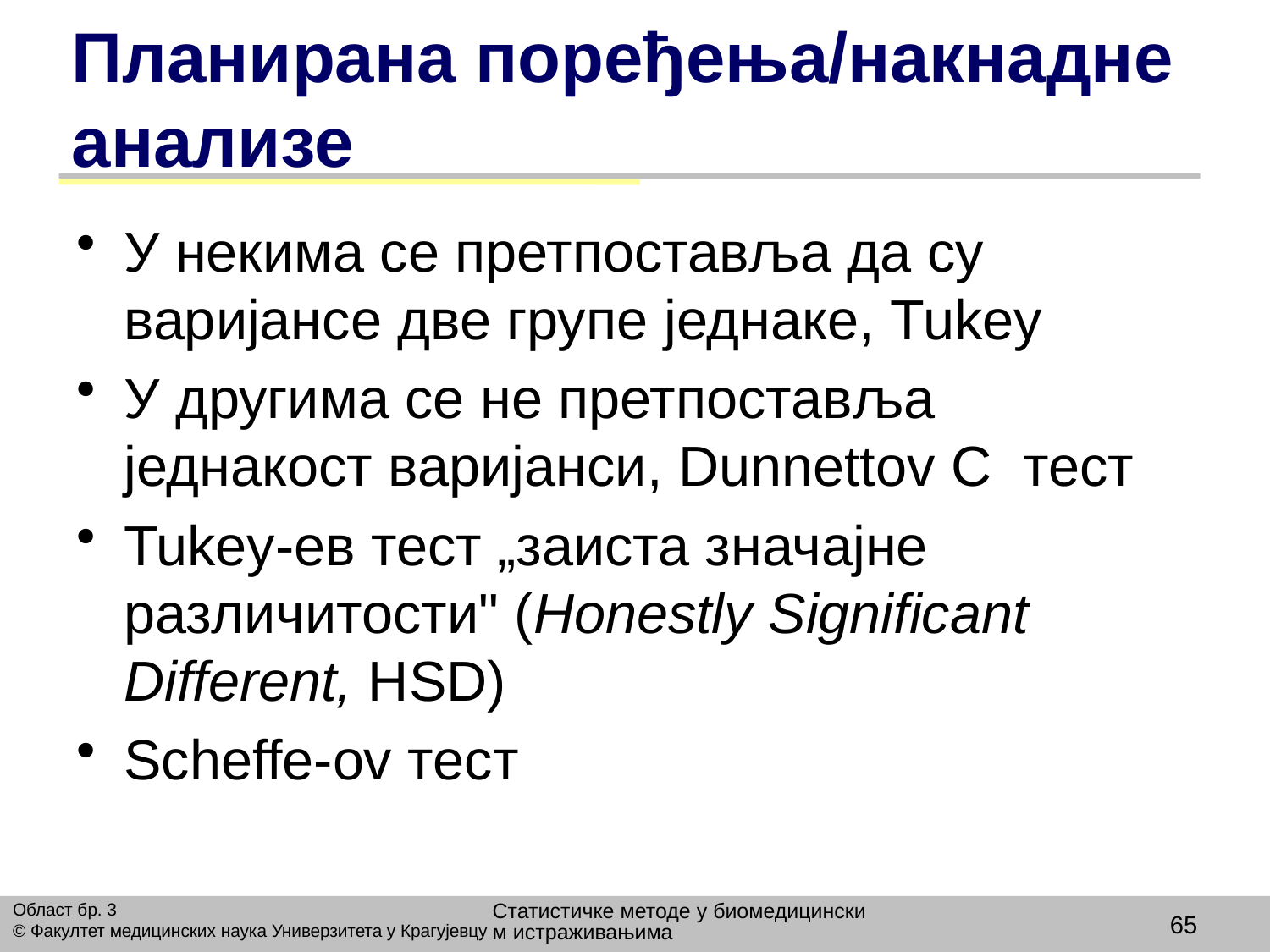

# Планирана поређења/накнадне анализе
У некима се претпоставља да су варијансе две групе једнаке, Tukey
У другима се не претпоставља једнакост варијанси, Dunnettov C  тест
Tukey-ев тест „заиста значајне различитости" (Honestly Significant Different, HSD)
Scheffe-ov тест
Статистичке методе у биомедицинским истраживањима
Област бр. 3
© Факултет медицинских наука Универзитета у Крагујевцу
65